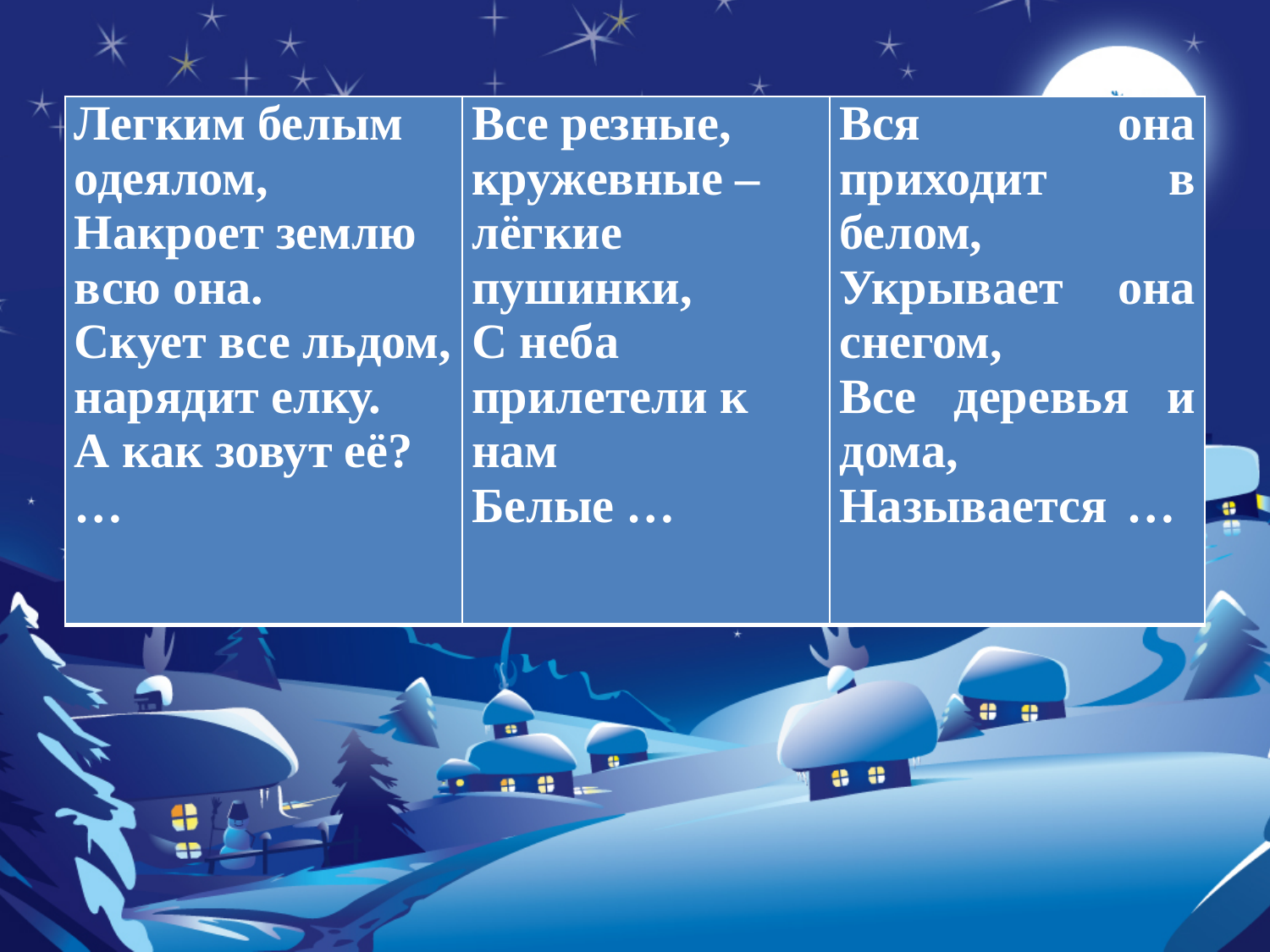

| Легким белым одеялом,              Накроет землю всю она. Скует все льдом, нарядит елку. А как зовут её? … | Все резные, кружевные – лёгкие пушинки, С неба прилетели к нам Белые … | Вся она приходит в белом, Укрывает она снегом, Все деревья и дома, Называется … |
| --- | --- | --- |